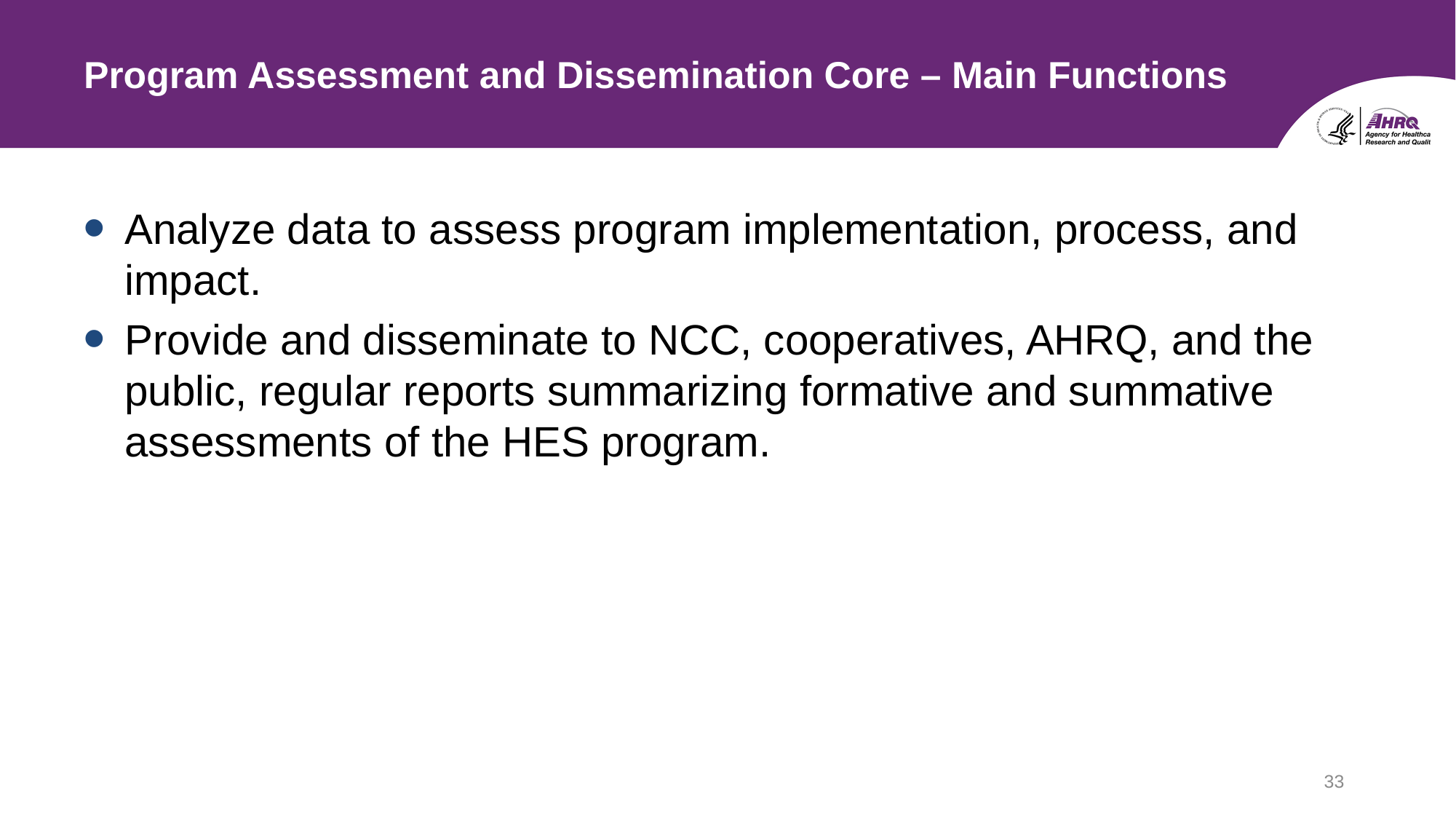

# Program Assessment and Dissemination Core – Main Functions
Analyze data to assess program implementation, process, and impact.
Provide and disseminate to NCC, cooperatives, AHRQ, and the public, regular reports summarizing formative and summative assessments of the HES program.
33